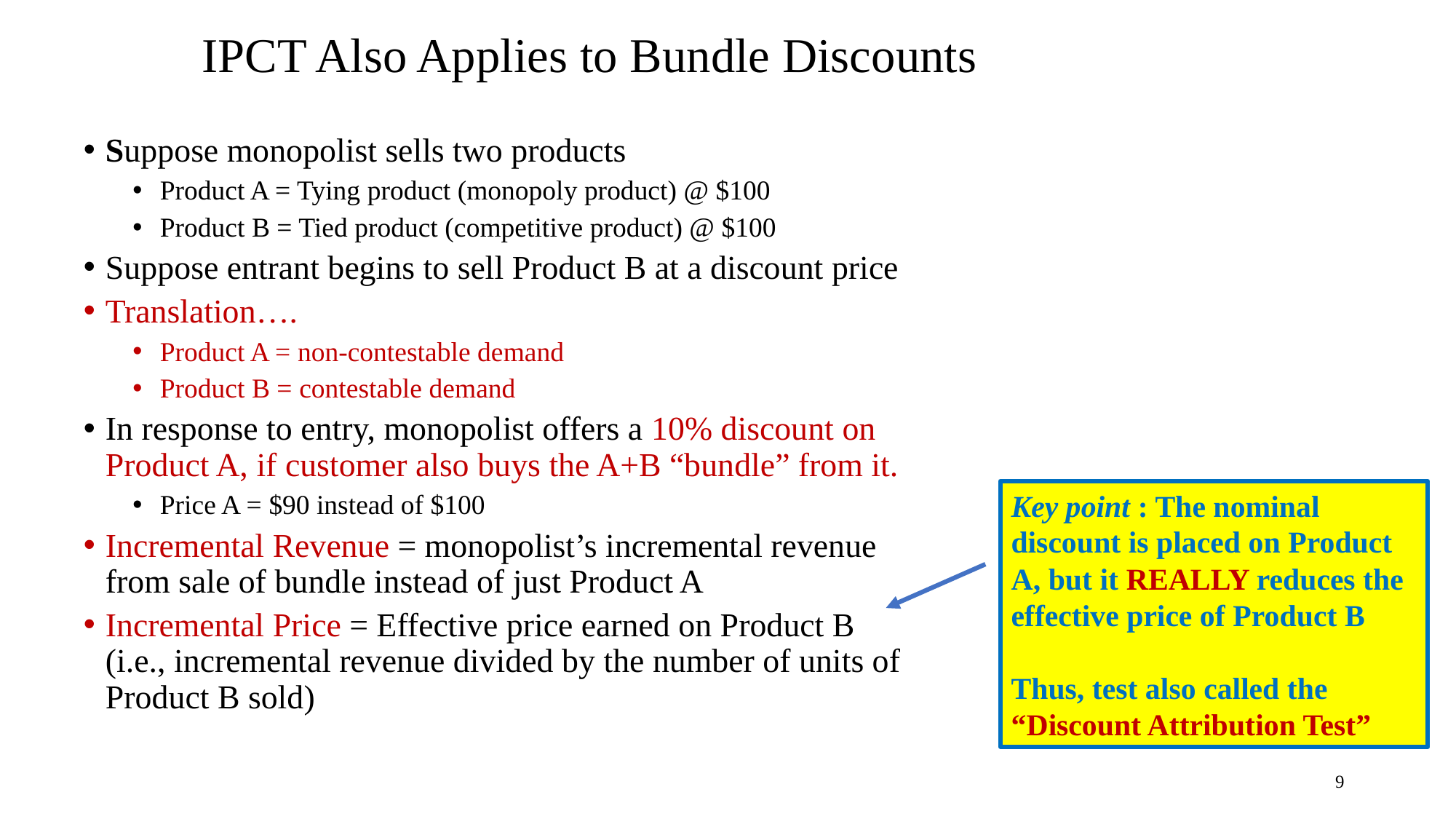

# IPCT Also Applies to Bundle Discounts
Suppose monopolist sells two products
Product A = Tying product (monopoly product) @ $100
Product B = Tied product (competitive product) @ $100
Suppose entrant begins to sell Product B at a discount price
Translation….
Product A = non-contestable demand
Product B = contestable demand
In response to entry, monopolist offers a 10% discount on Product A, if customer also buys the A+B “bundle” from it.
Price A = $90 instead of $100
Incremental Revenue = monopolist’s incremental revenue from sale of bundle instead of just Product A
Incremental Price = Effective price earned on Product B
(i.e., incremental revenue divided by the number of units of Product B sold)

Key point : The nominal discount is placed on Product A, but it REALLY reduces the effective price of Product B

Thus, test also called the
“Discount Attribution Test”
9